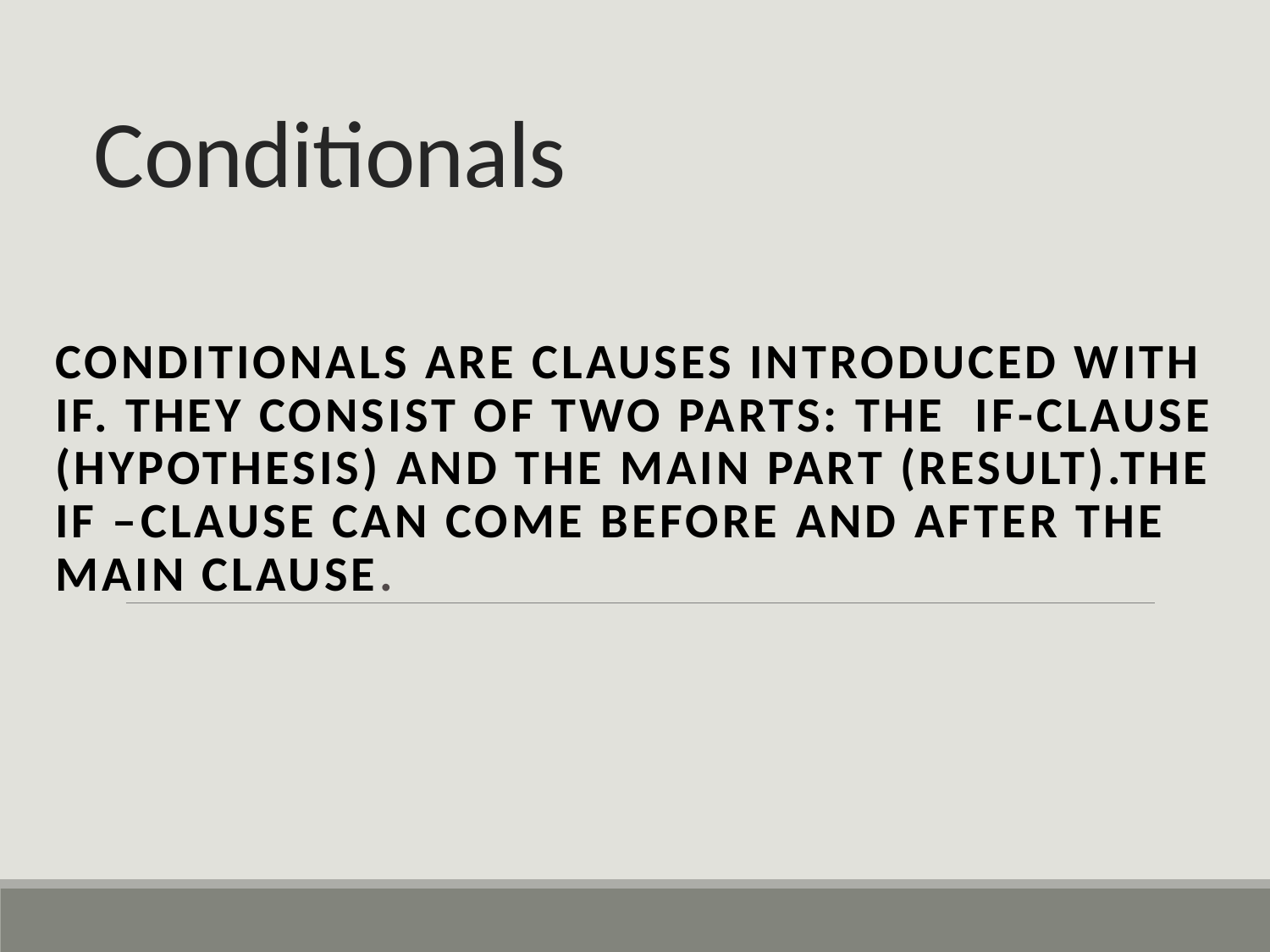

# Сonditionals

Conditionals are clauses introduced with if. They consist of two parts: the  if-clause (hypothesis) and the main part (result).The  If –clause can come before and after the main clause.